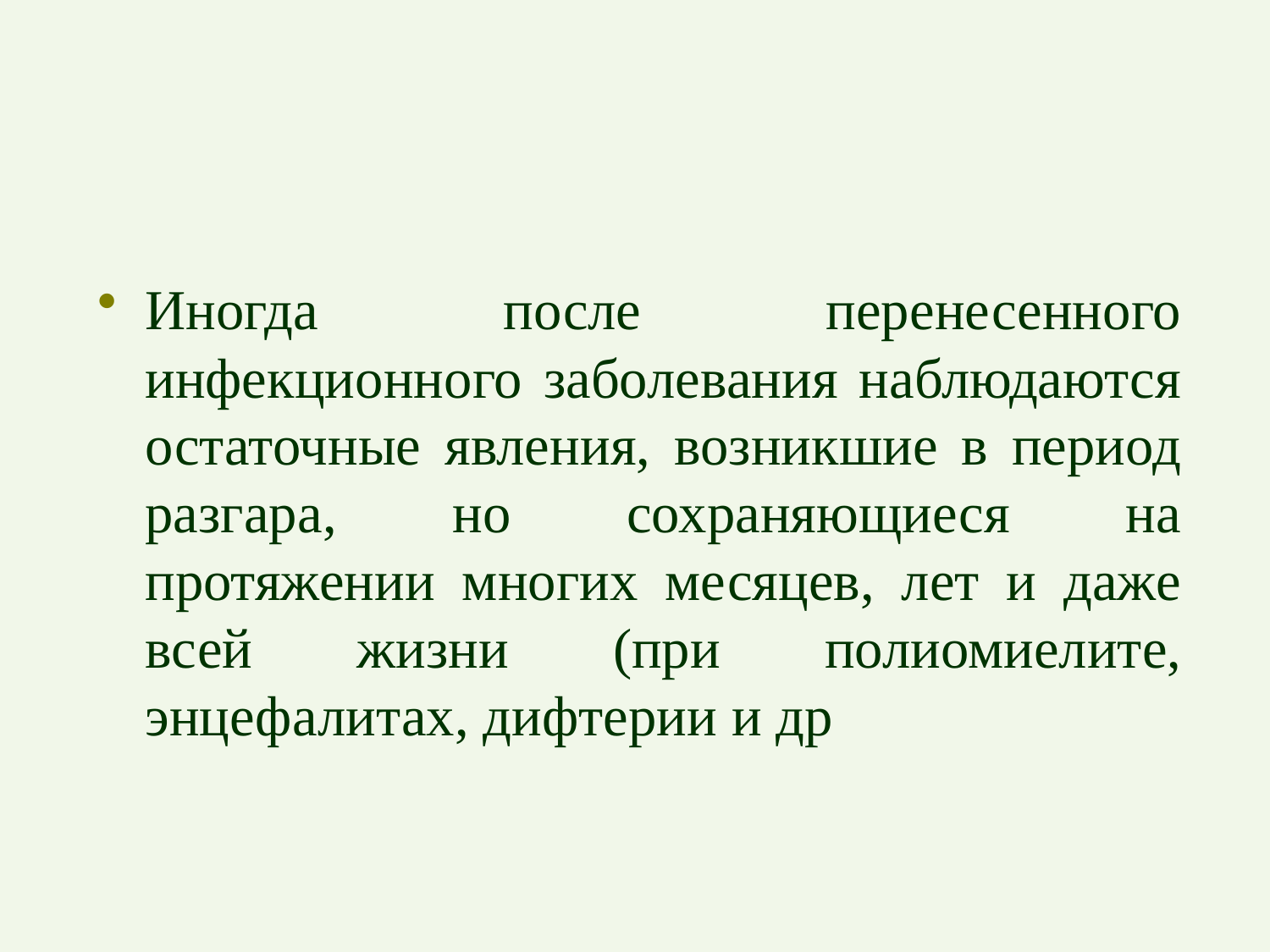

Иногда после перенесенного инфекционного заболевания наблюдаются остаточные явления, возникшие в период разгара, но сохраняющиеся на протяжении многих месяцев, лет и даже всей жизни (при полиомиелите, энцефалитах, дифтерии и др